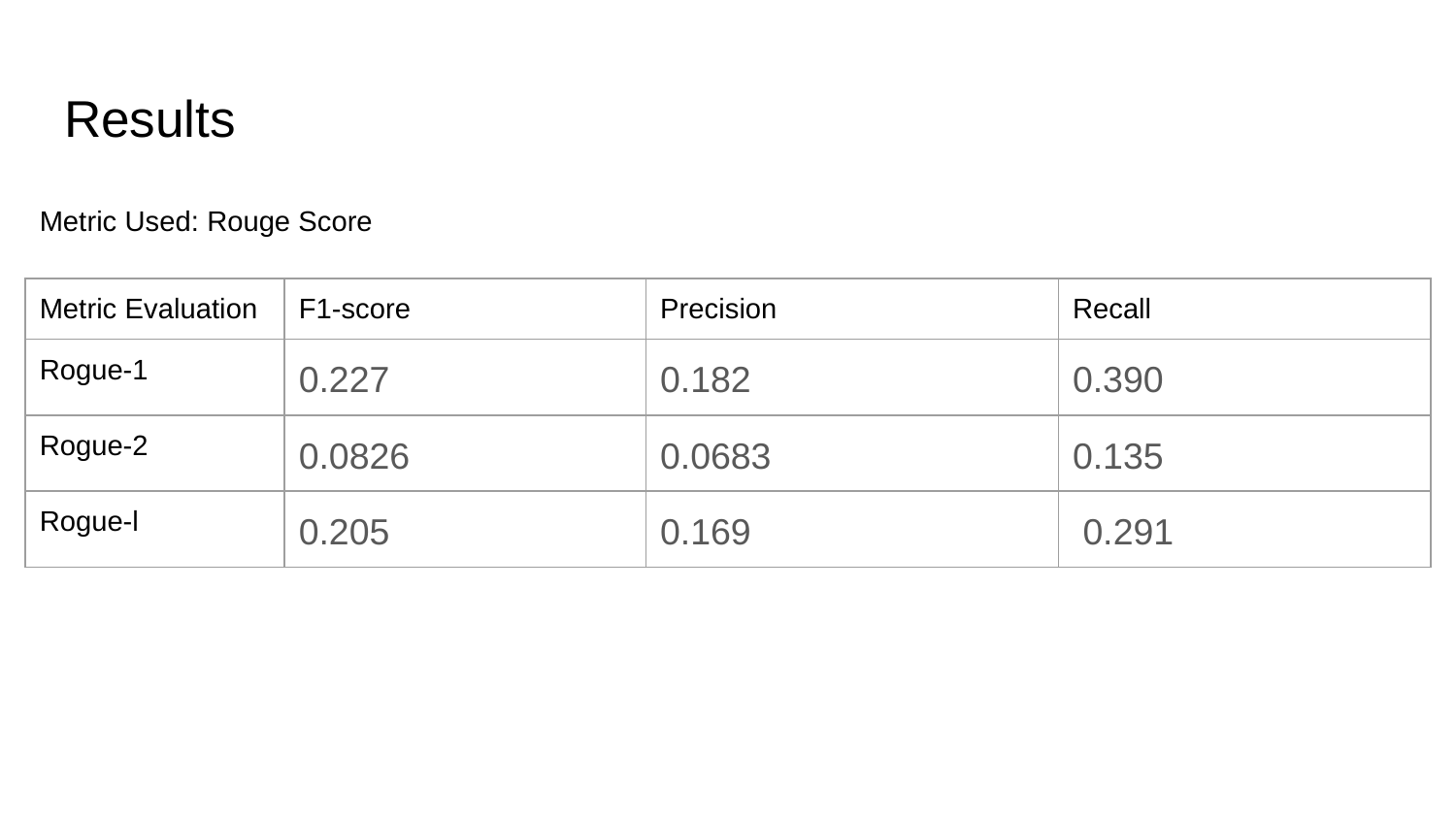

# Results
Metric Used: Rouge Score
| Metric Evaluation | F1-score | Precision | Recall |
| --- | --- | --- | --- |
| Rogue-1 | 0.227 | 0.182 | 0.390 |
| Rogue-2 | 0.0826 | 0.0683 | 0.135 |
| Rogue-l | 0.205 | 0.169 | 0.291 |